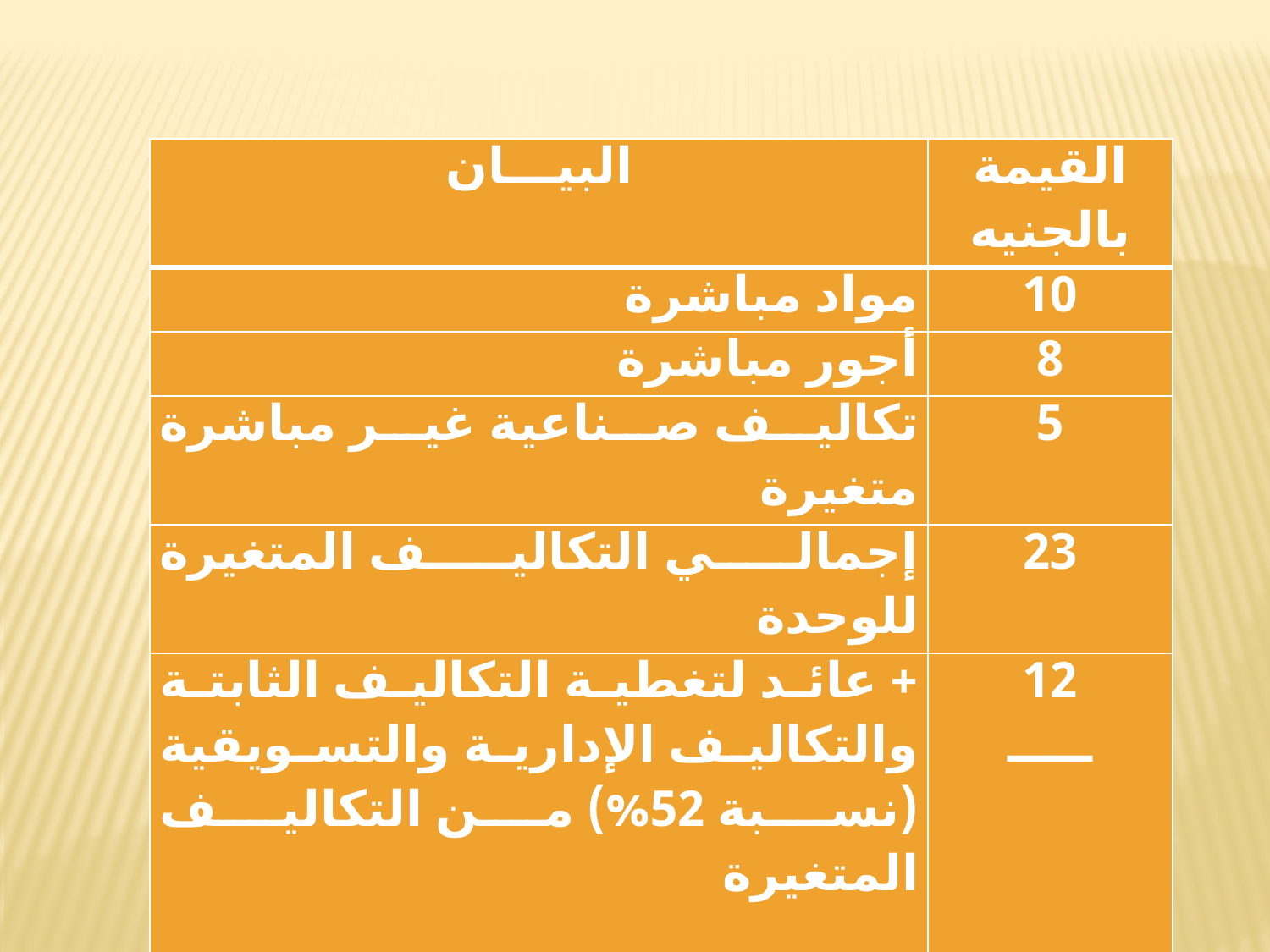

| البيـــان | القيمة بالجنيه |
| --- | --- |
| مواد مباشرة | 10 |
| أجور مباشرة | 8 |
| تكاليف صناعية غير مباشرة متغيرة | 5 |
| إجمالي التكاليف المتغيرة للوحدة | 23 |
| + عائد لتغطية التكاليف الثابتة والتكاليف الإدارية والتسويقية (نسبة 52%) من التكاليف المتغيرة | 12 ـــــ |
| سعر البيع المستهدف | 35 |